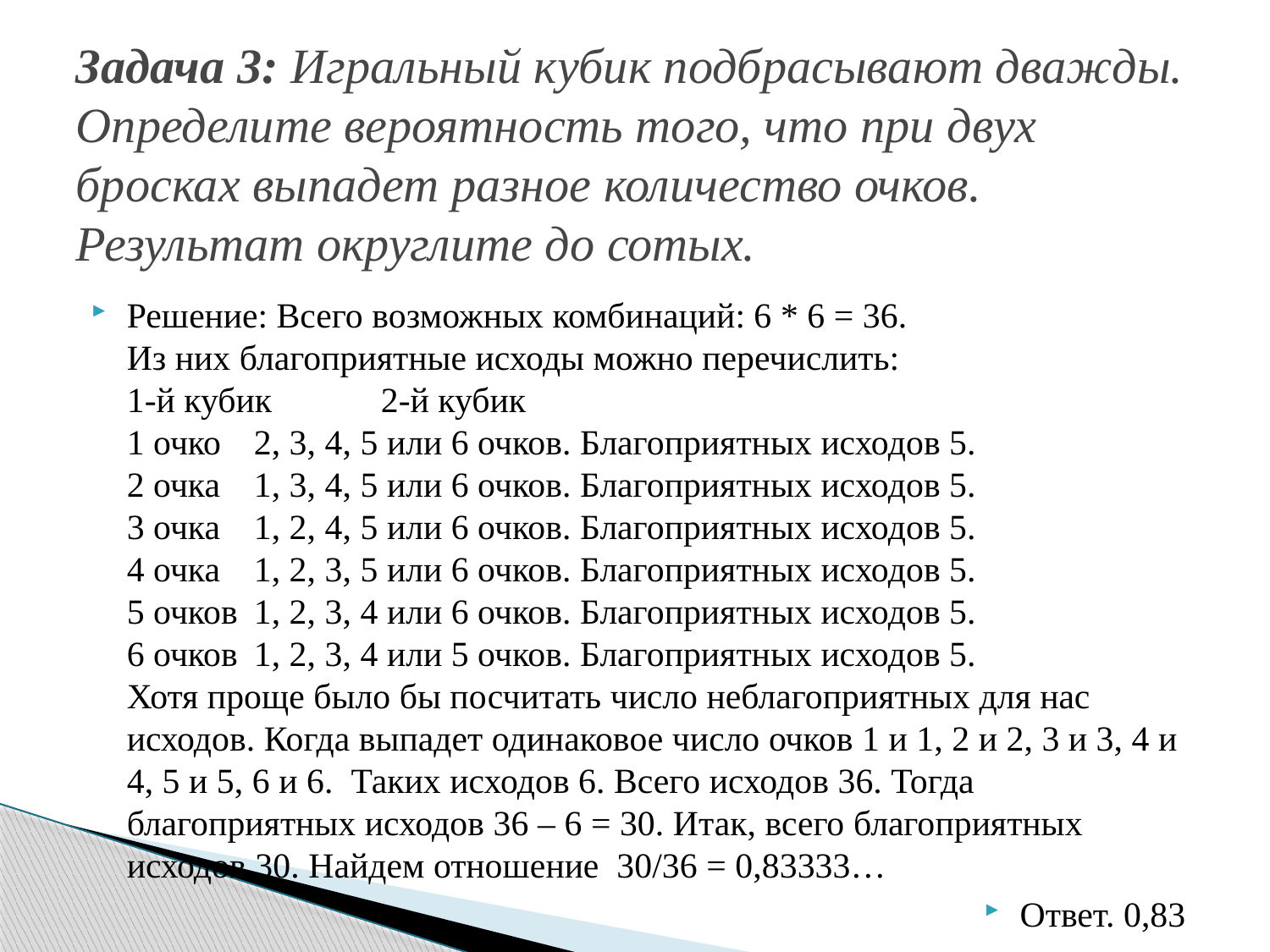

# Задача 3: Игральный кубик подбрасывают дважды. Определите вероятность того, что при двух бросках выпадет разное количество очков. Результат округлите до сотых.
Решение: Всего возможных комбинаций: 6 * 6 = 36.
Из них благоприятные исходы можно перечислить:
1-й кубик	2-й кубик
1 очко	2, 3, 4, 5 или 6 очков. Благоприятных исходов 5.
2 очка	1, 3, 4, 5 или 6 очков. Благоприятных исходов 5.
3 очка	1, 2, 4, 5 или 6 очков. Благоприятных исходов 5.
4 очка	1, 2, 3, 5 или 6 очков. Благоприятных исходов 5.
5 очков	1, 2, 3, 4 или 6 очков. Благоприятных исходов 5.
6 очков	1, 2, 3, 4 или 5 очков. Благоприятных исходов 5.
Хотя проще было бы посчитать число неблагоприятных для нас исходов. Когда выпадет одинаковое число очков 1 и 1, 2 и 2, 3 и 3, 4 и 4, 5 и 5, 6 и 6.  Таких исходов 6. Всего исходов 36. Тогда благоприятных исходов 36 – 6 = 30. Итак, всего благоприятных исходов 30. Найдем отношение  30/36 = 0,83333…
Ответ. 0,83